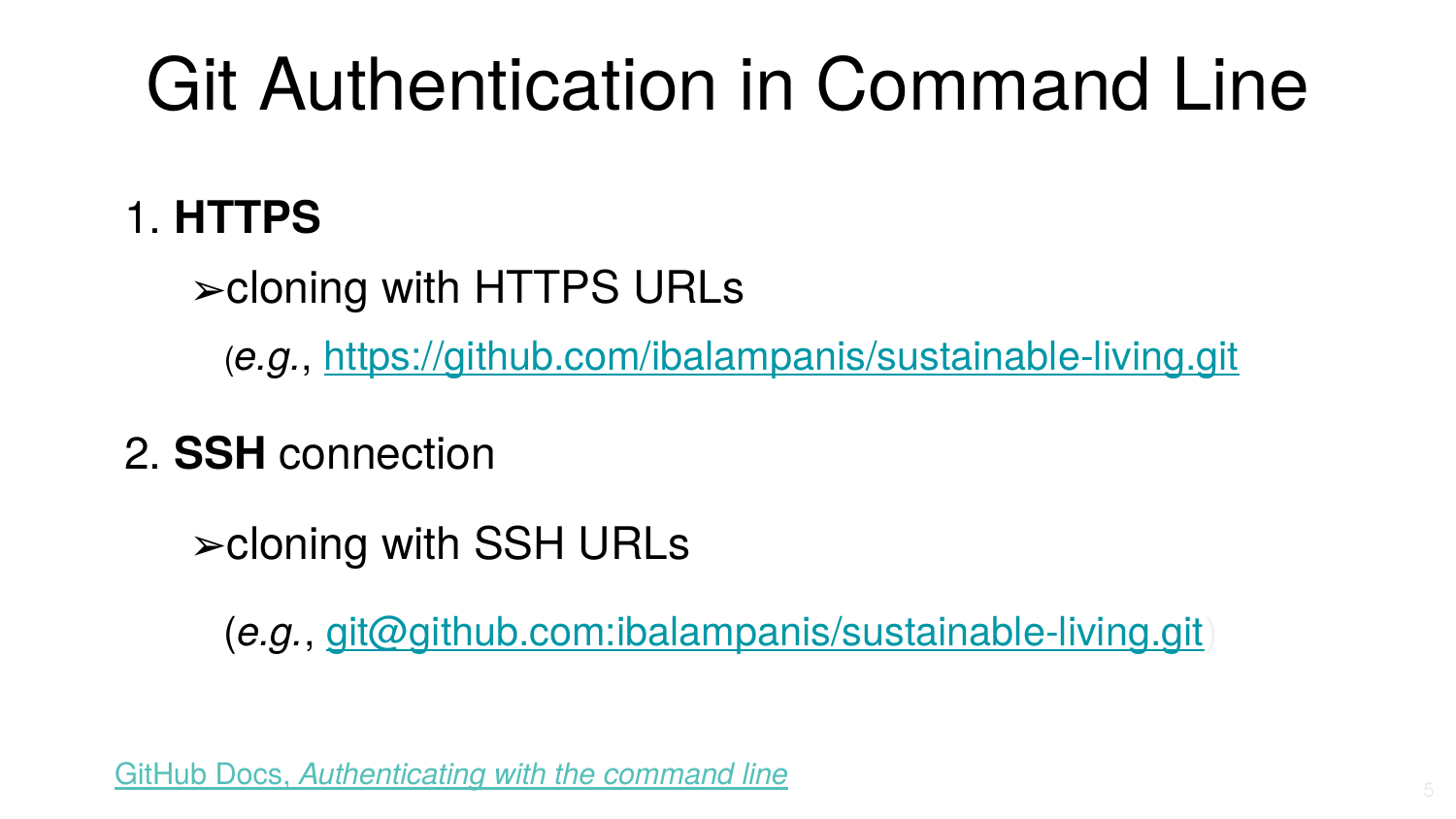

# Git Authentication in Command Line
 HTTPS connection
cloning with HTTPS URLs
(e.g., https://github.com/ibalampanis/sustainable-living.git)
 SSH connection
cloning with SSH URLs
(e.g., git@github.com:ibalampanis/sustainable-living.git)

GitHub Docs, Authenticating with the command line
5